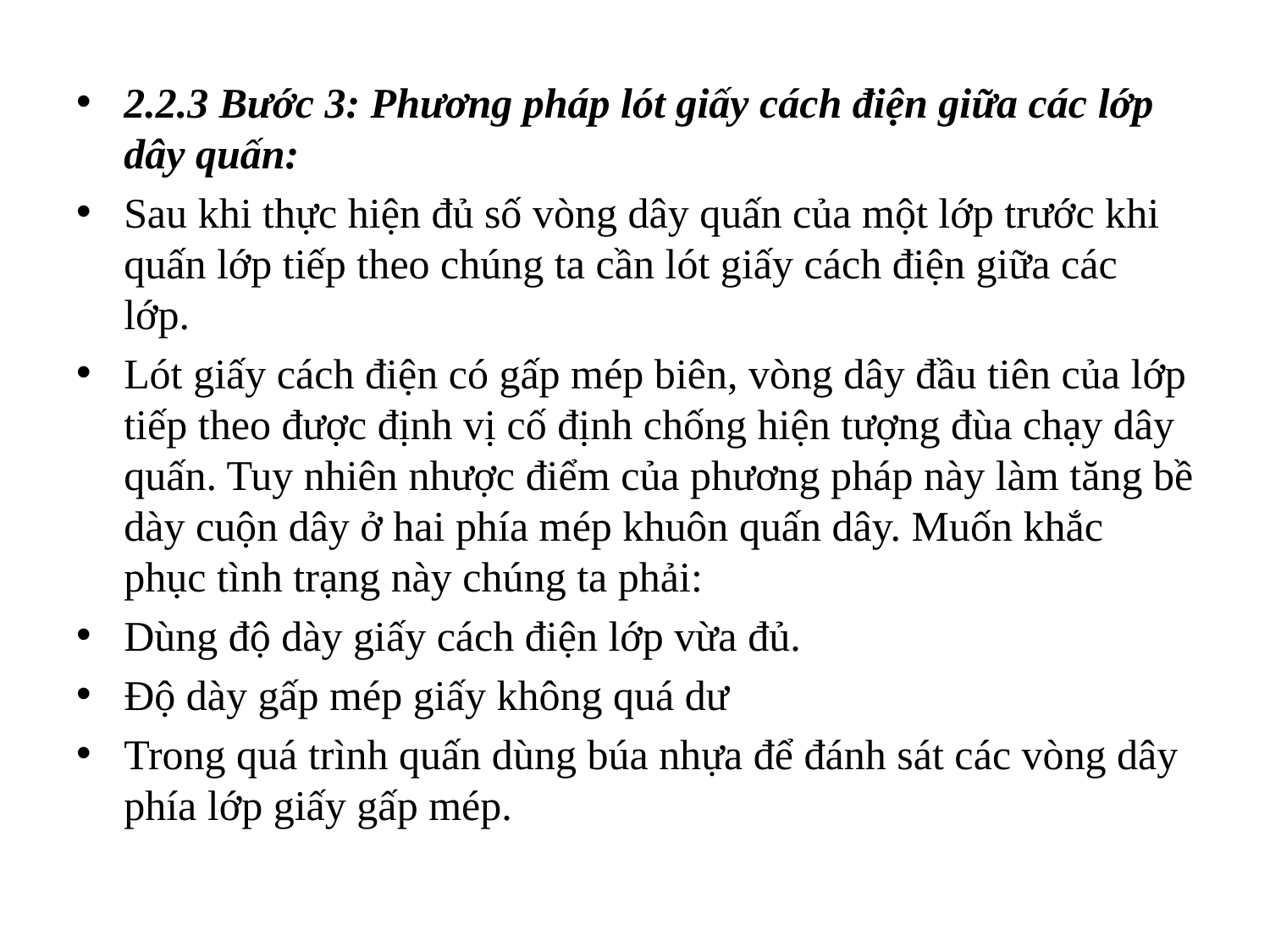

2.2.3 Bước 3: Phương pháp lót giấy cách điện giữa các lớp dây quấn:
Sau khi thực hiện đủ số vòng dây quấn của một lớp trước khi quấn lớp tiếp theo chúng ta cần lót giấy cách điện giữa các lớp.
Lót giấy cách điện có gấp mép biên, vòng dây đầu tiên của lớp tiếp theo được định vị cố định chống hiện tượng đùa chạy dây quấn. Tuy nhiên nhược điểm của phương pháp này làm tăng bề dày cuộn dây ở hai phía mép khuôn quấn dây. Muốn khắc phục tình trạng này chúng ta phải:
Dùng độ dày giấy cách điện lớp vừa đủ.
Độ dày gấp mép giấy không quá dư
Trong quá trình quấn dùng búa nhựa để đánh sát các vòng dây phía lớp giấy gấp mép.